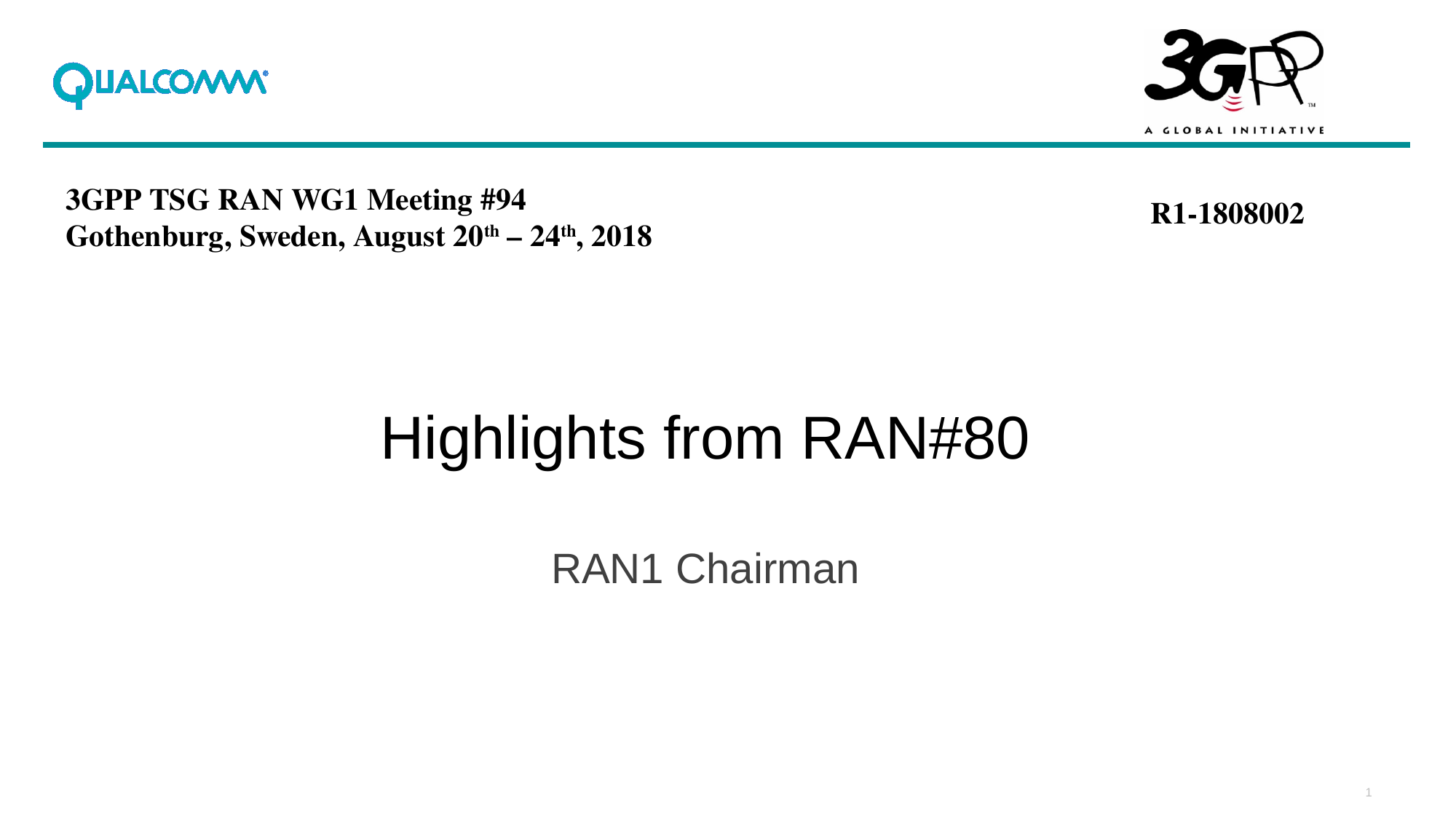

3GPP TSG RAN WG1 Meeting #94
Gothenburg, Sweden, August 20th – 24th, 2018
R1-1808002
Highlights from RAN#80

RAN1 Chairman